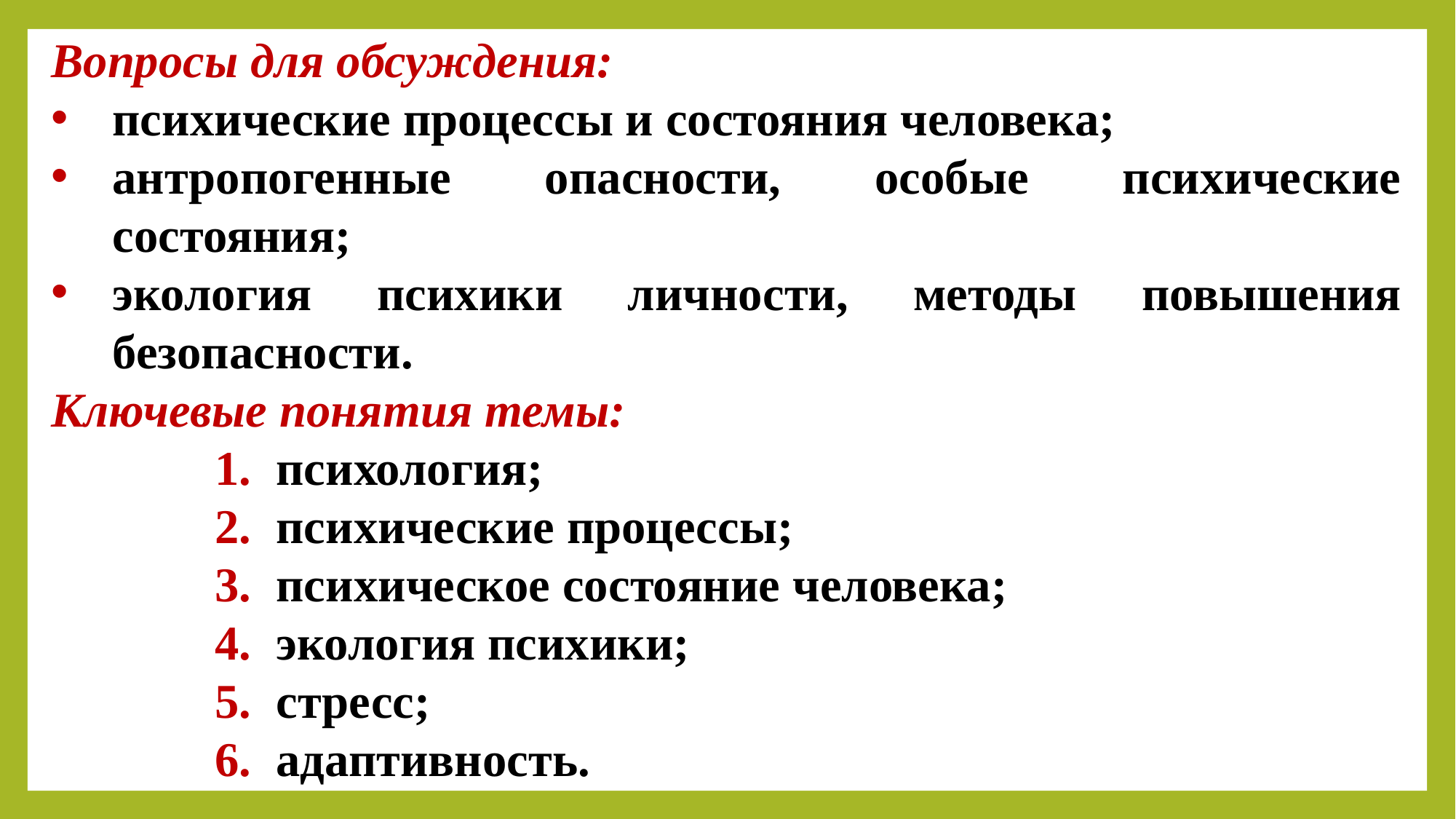

Вопросы для обсуждения:
психические процессы и состояния человека;
антропогенные опасности, особые психические состояния;
экология психики личности, методы повышения безопасности.
Ключевые понятия темы:
психология;
психические процессы;
психическое состояние человека;
экология психики;
стресс;
адаптивность.